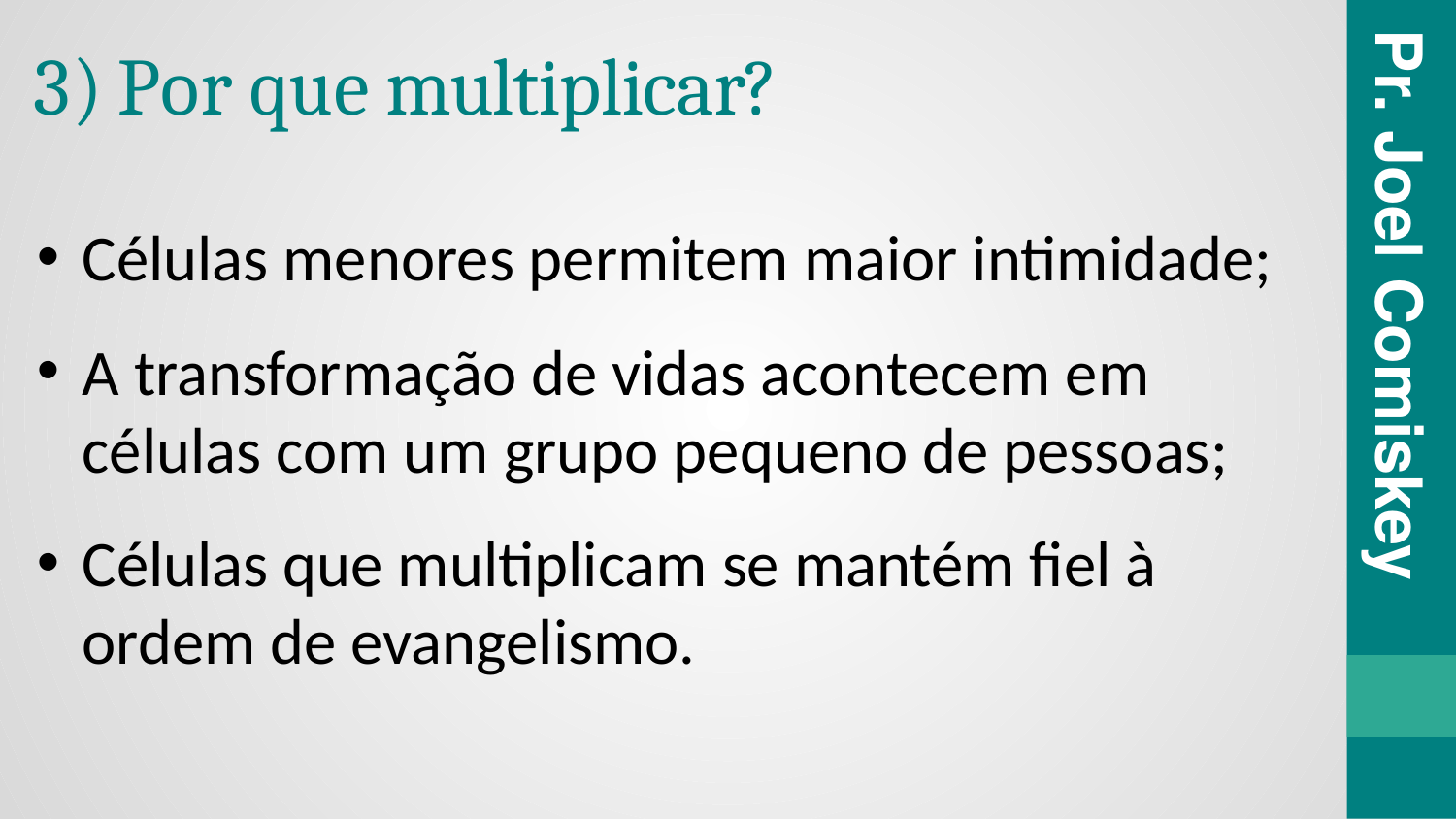

# 3) Por que multiplicar?
Células menores permitem maior intimidade;
A transformação de vidas acontecem em células com um grupo pequeno de pessoas;
Células que multiplicam se mantém fiel à ordem de evangelismo.
Pr. Joel Comiskey